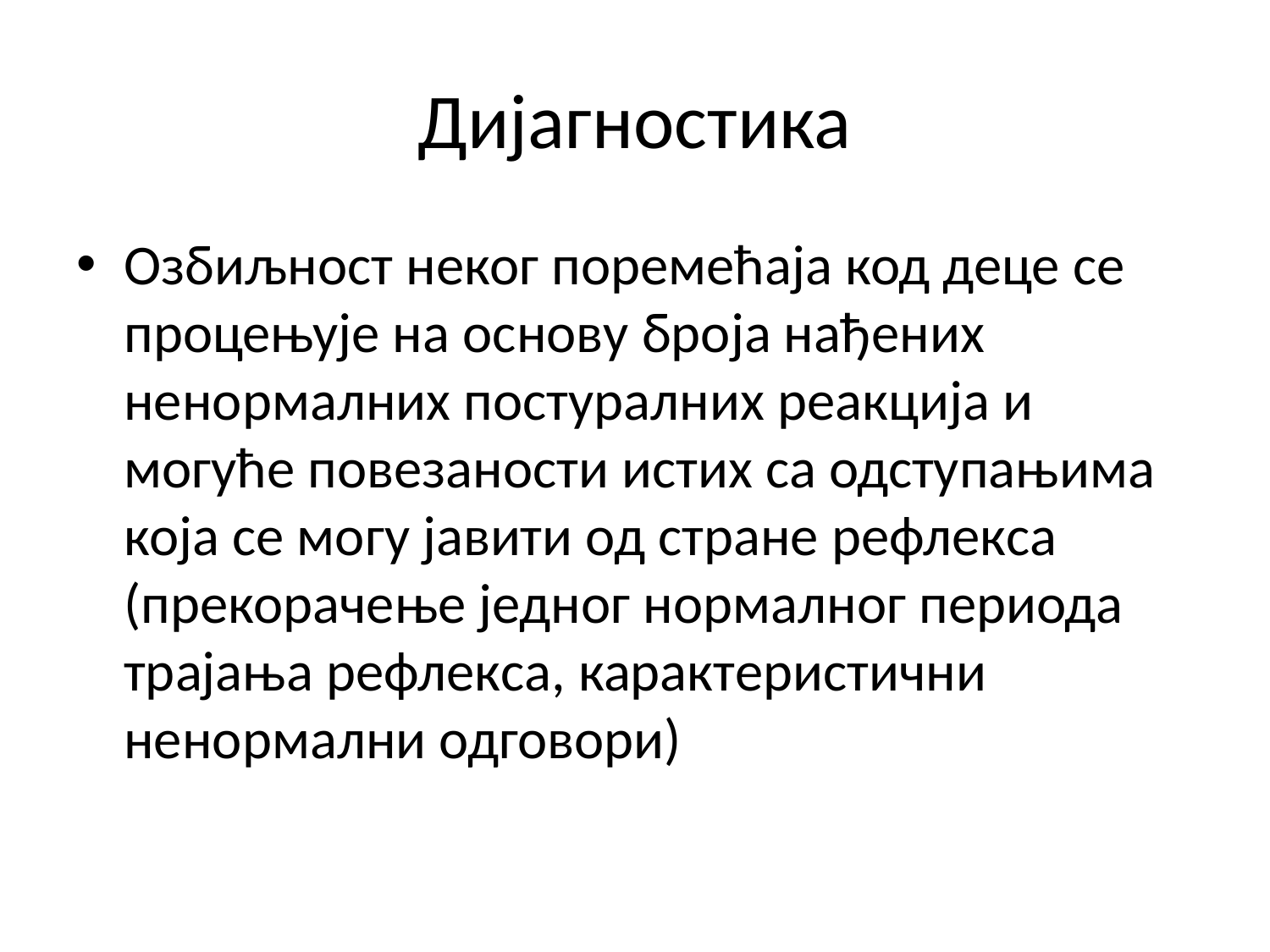

# Дијагностика
Озбиљност неког поремећаја код деце се процењује на основу броја нађених ненормалних постуралних реакција и могуће повезаности истих са одступањима која се могу јавити од стране рефлекса (прекорачење једног нормалног периода трајања рефлекса, карактеристични ненормални одговори)